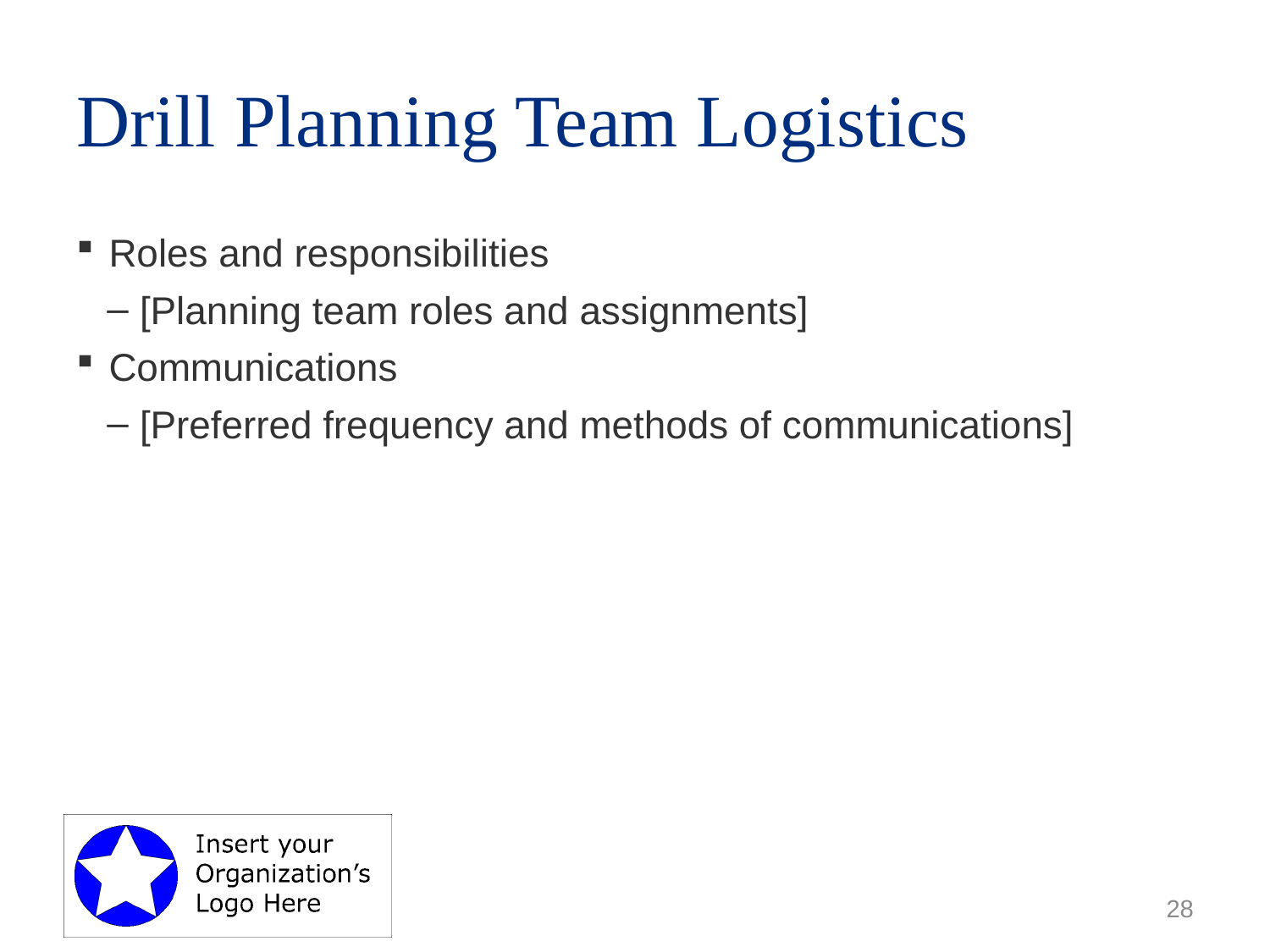

# Drill Planning Team Logistics
Roles and responsibilities
[Planning team roles and assignments]
Communications
[Preferred frequency and methods of communications]

28